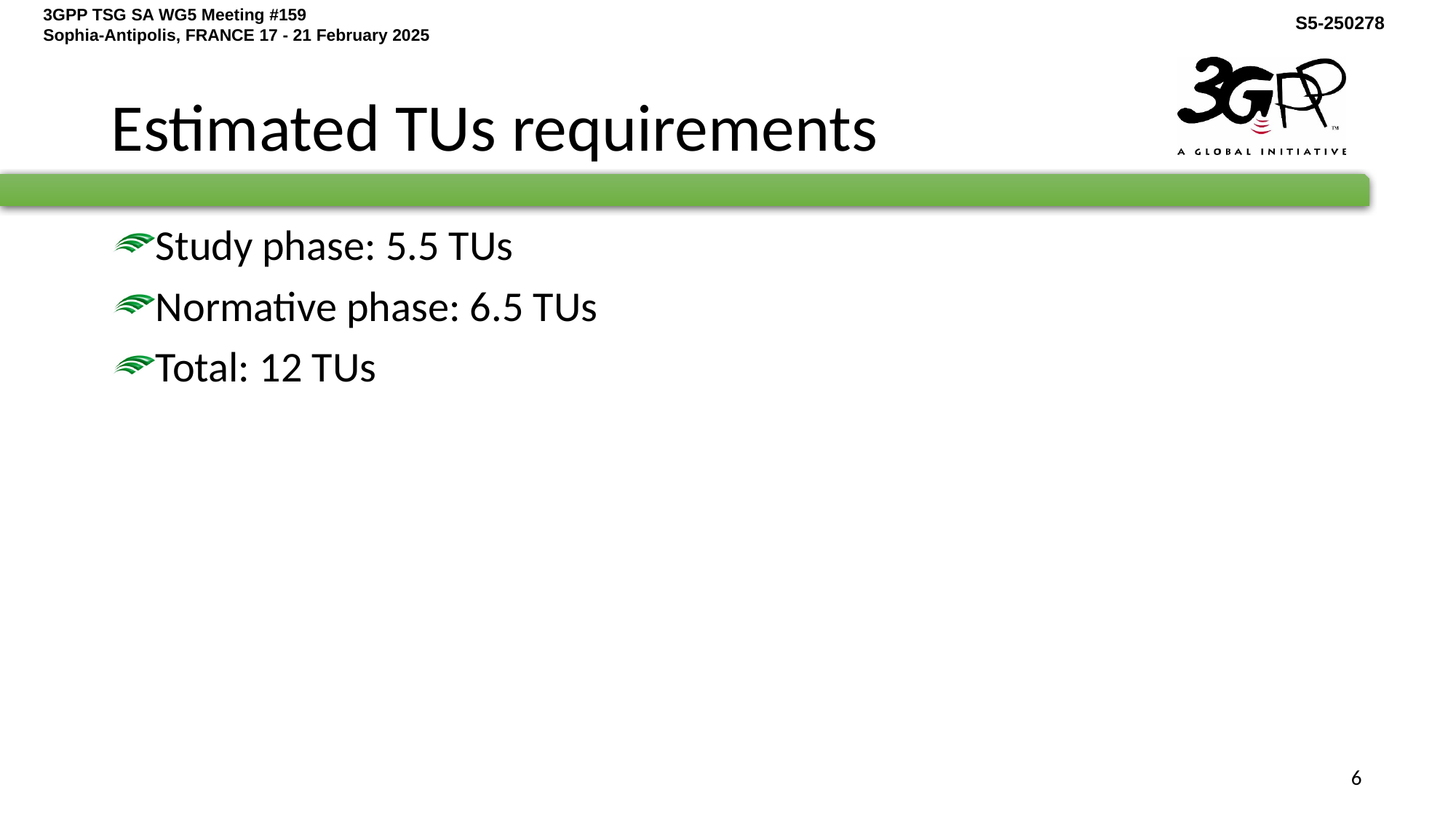

# Estimated TUs requirements
Study phase: 5.5 TUs
Normative phase: 6.5 TUs
Total: 12 TUs